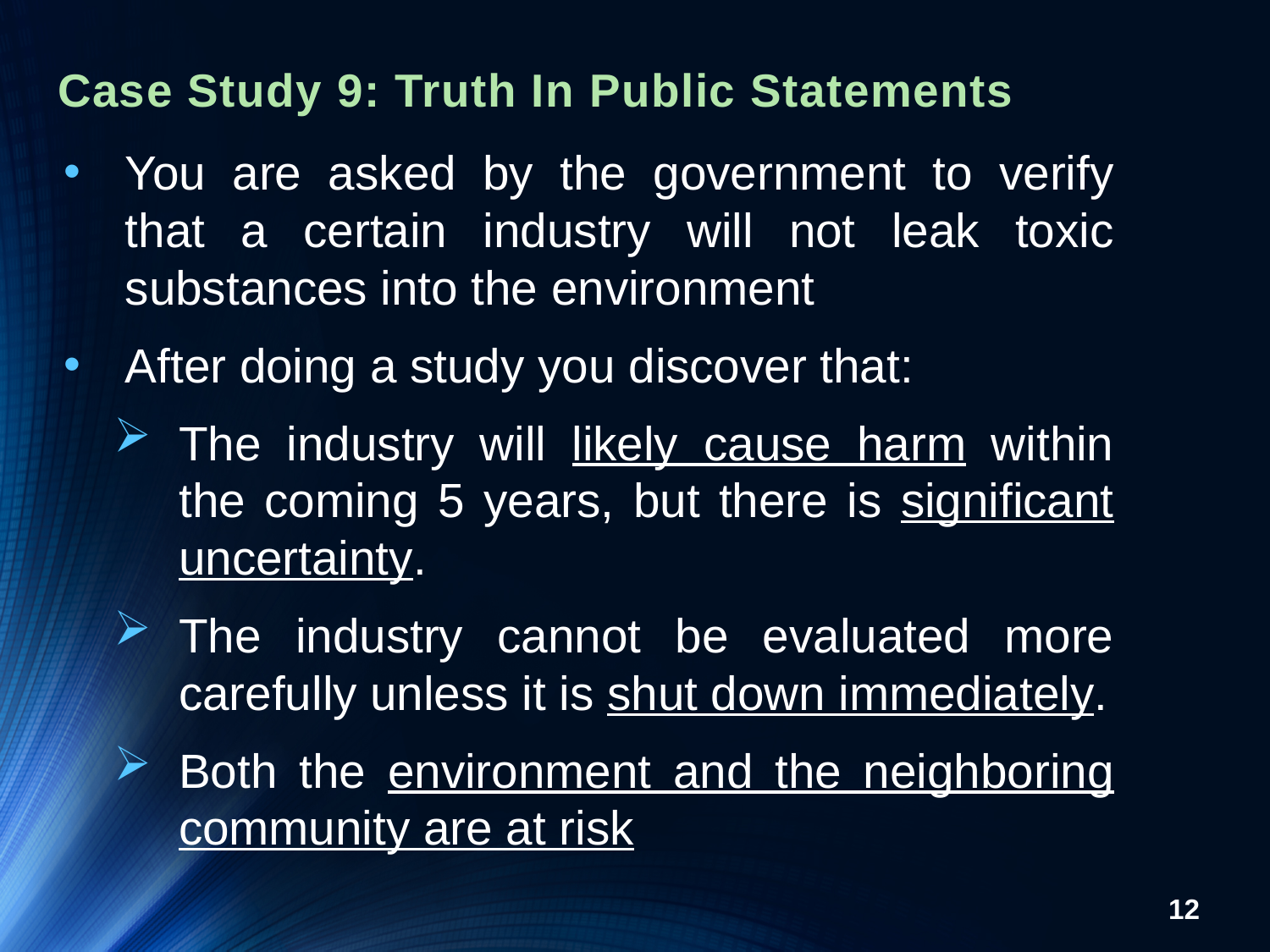

# Case Study 9: Truth In Public Statements
You are asked by the government to verify that a certain industry will not leak toxic substances into the environment
After doing a study you discover that:
The industry will likely cause harm within the coming 5 years, but there is significant uncertainty.
The industry cannot be evaluated more carefully unless it is shut down immediately.
Both the environment and the neighboring community are at risk
12